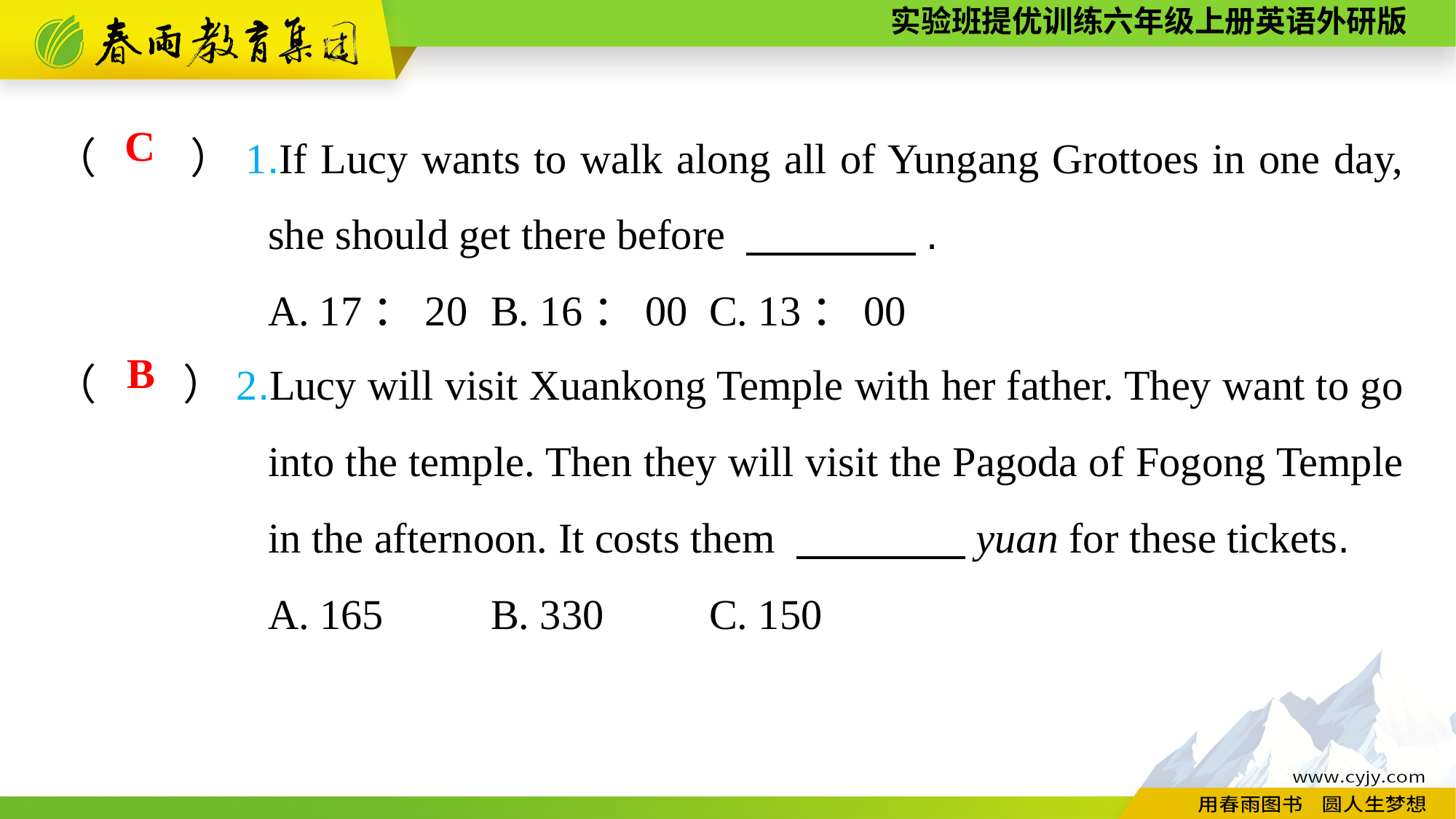

（　　）1.If Lucy wants to walk along all of Yungang Grottoes in one day, she should get there before 　　　　.
A. 17：20	B. 16：00	C. 13：00
C
（　　）2.Lucy will visit Xuankong Temple with her father. They want to go into the temple. Then they will visit the Pagoda of Fogong Temple in the afternoon. It costs them 　　　　yuan for these tickets.
A. 165	B. 330	C. 150
B